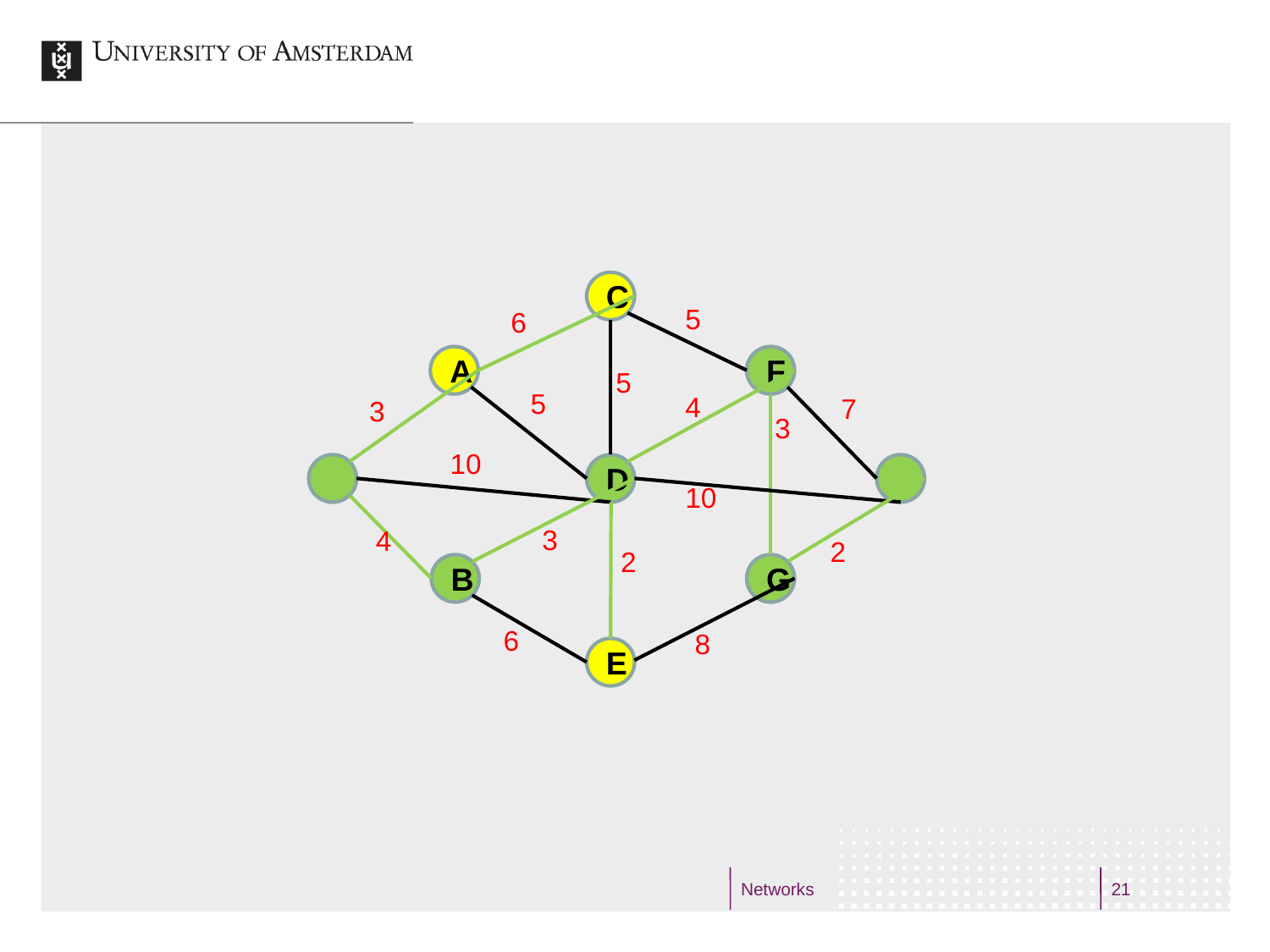

C
5
6
A
F
5
5
4
7
3
3
10

D

10
3
4
2
2
B
G
6
8
E
Networks
21